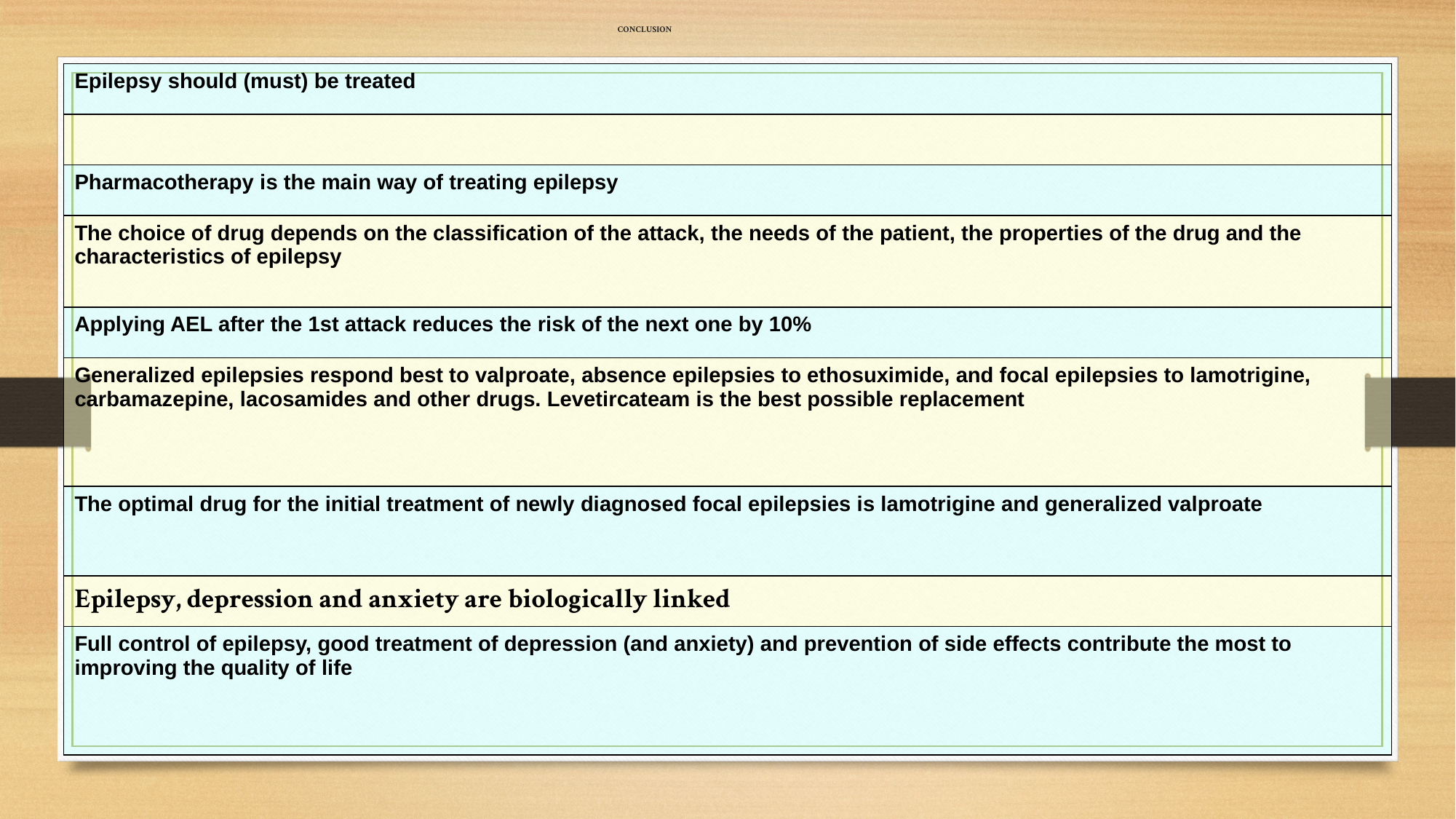

CONCLUSION
| Epilepsy should (must) be treated |
| --- |
|  |
| Pharmacotherapy is the main way of treating epilepsy |
| The choice of drug depends on the classification of the attack, the needs of the patient, the properties of the drug and the characteristics of epilepsy |
| Applying AEL after the 1st attack reduces the risk of the next one by 10% |
| Generalized epilepsies respond best to valproate, absence epilepsies to ethosuximide, and focal epilepsies to lamotrigine, carbamazepine, lacosamides and other drugs. Levetircateam is the best possible replacement |
| The optimal drug for the initial treatment of newly diagnosed focal epilepsies is lamotrigine and generalized valproate |
| Epilepsy, depression and anxiety are biologically linked |
| Full control of epilepsy, good treatment of depression (and anxiety) and prevention of side effects contribute the most to improving the quality of life |